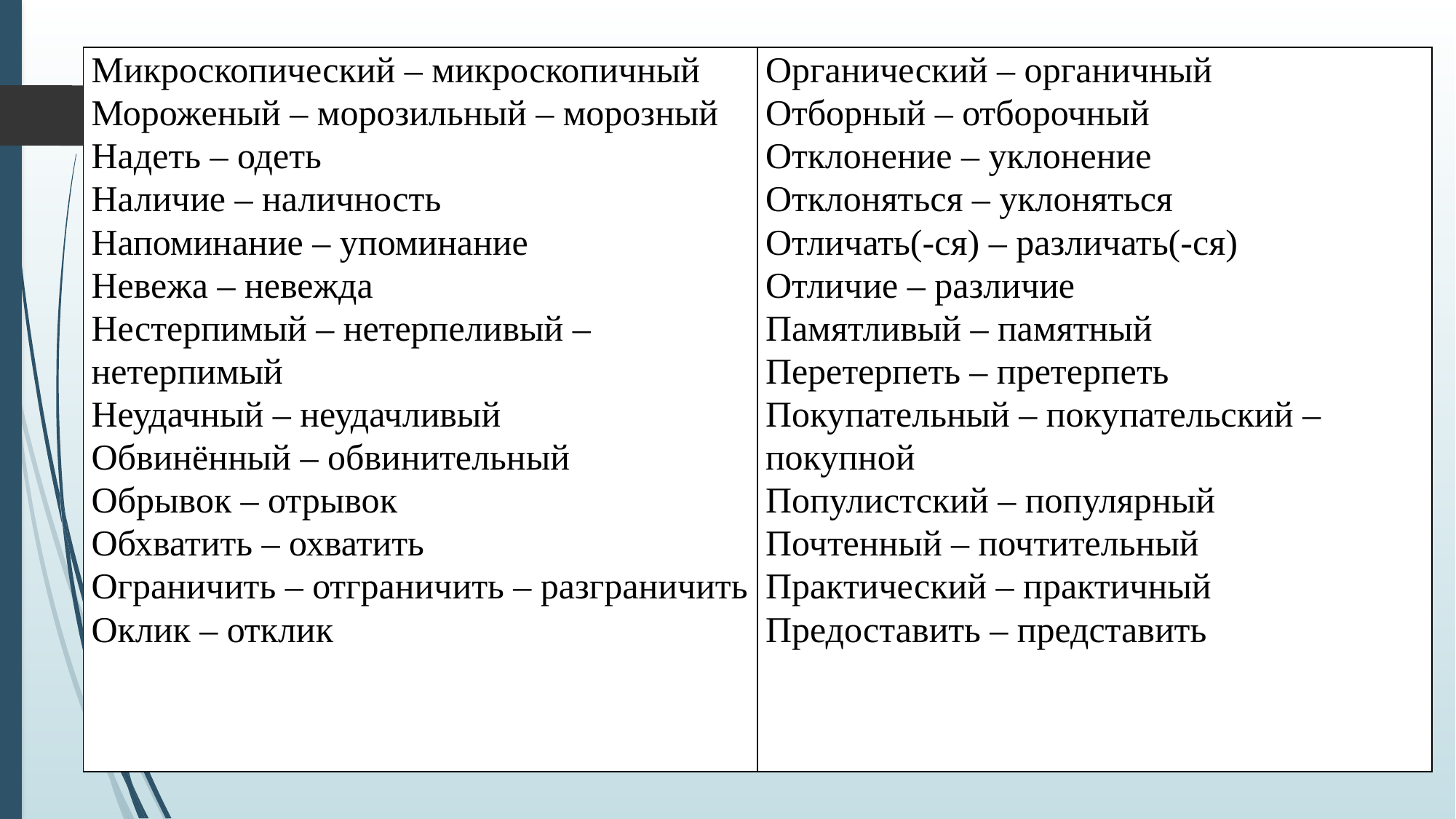

| Микроскопический – микроскопичный Мороженый – морозильный – морозный Надеть – одеть Наличие – наличность Напоминание – упоминание Невежа – невежда Нестерпимый – нетерпеливый – нетерпимый Неудачный – неудачливый Обвинённый – обвинительный Обрывок – отрывок Обхватить – охватить Ограничить – отграничить – разграничить Оклик – отклик | Органический – органичный Отборный – отборочный Отклонение – уклонение Отклоняться – уклоняться Отличать(-ся) – различать(-ся) Отличие – различие Памятливый – памятный Перетерпеть – претерпеть Покупательный – покупательский – покупной Популистский – популярный Почтенный – почтительный Практический – практичный Предоставить – представить |
| --- | --- |